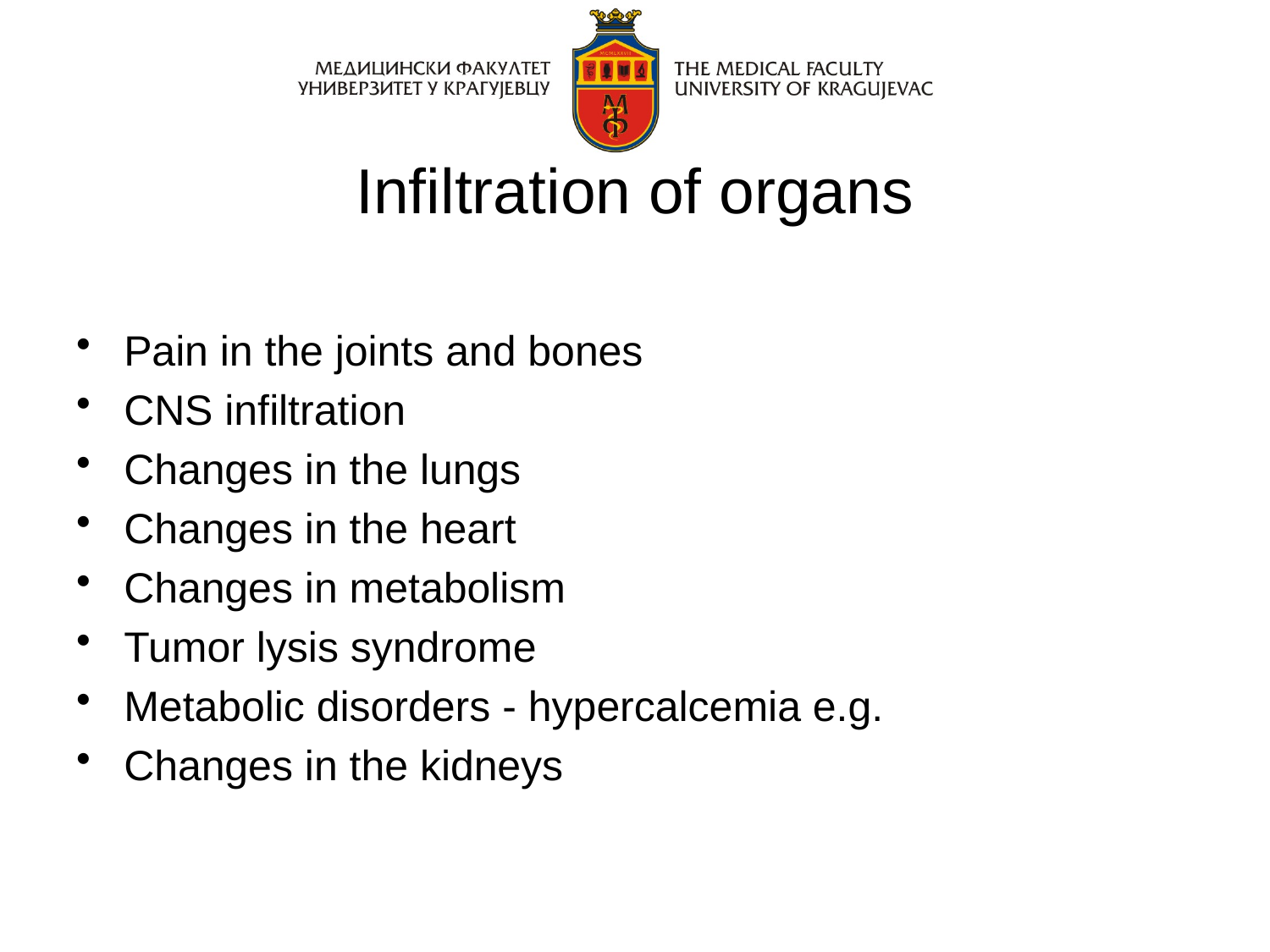

# Infiltration of organs
Pain in the joints and bones
CNS infiltration
Changes in the lungs
Changes in the heart
Changes in metabolism
Tumor lysis syndrome
Metabolic disorders - hypercalcemia e.g.
Changes in the kidneys